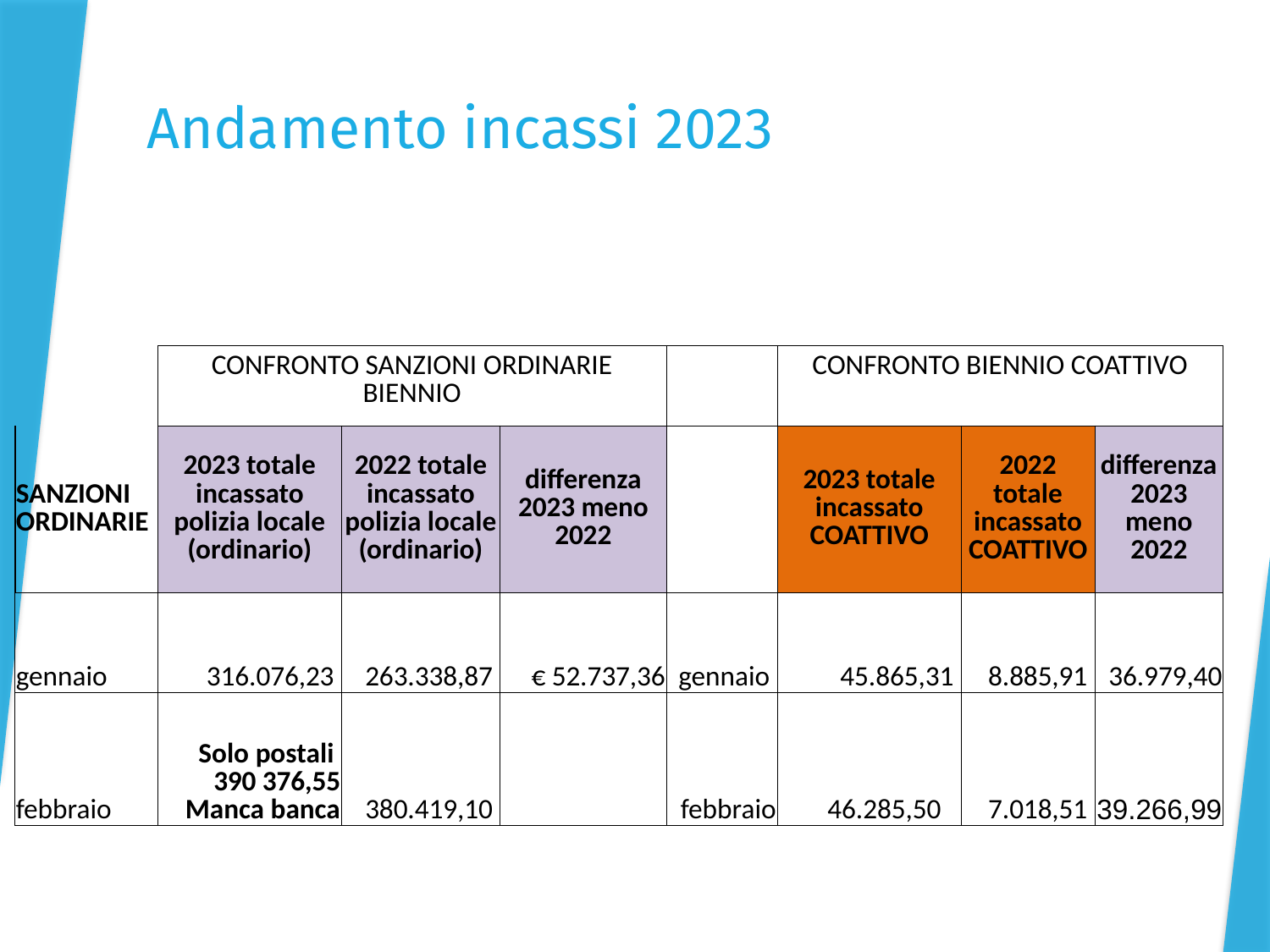

# Andamento incassi 2023
|  | CONFRONTO SANZIONI ORDINARIE BIENNIO |  |  |  | CONFRONTO BIENNIO COATTIVO |  |  |
| --- | --- | --- | --- | --- | --- | --- | --- |
| SANZIONI ORDINARIE | 2023 totale incassato polizia locale (ordinario) | 2022 totale incassato polizia locale (ordinario) | differenza 2023 meno 2022 |  | 2023 totale incassato COATTIVO | 2022 totale incassato COATTIVO | differenza 2023 meno 2022 |
| gennaio | 316.076,23 | 263.338,87 | € 52.737,36 | gennaio | 45.865,31 | 8.885,91 | 36.979,40 |
| febbraio | Solo postali 390 376,55 Manca banca | 380.419,10 |  | febbraio | 46.285,50 | 7.018,51 | 39.266,99 |